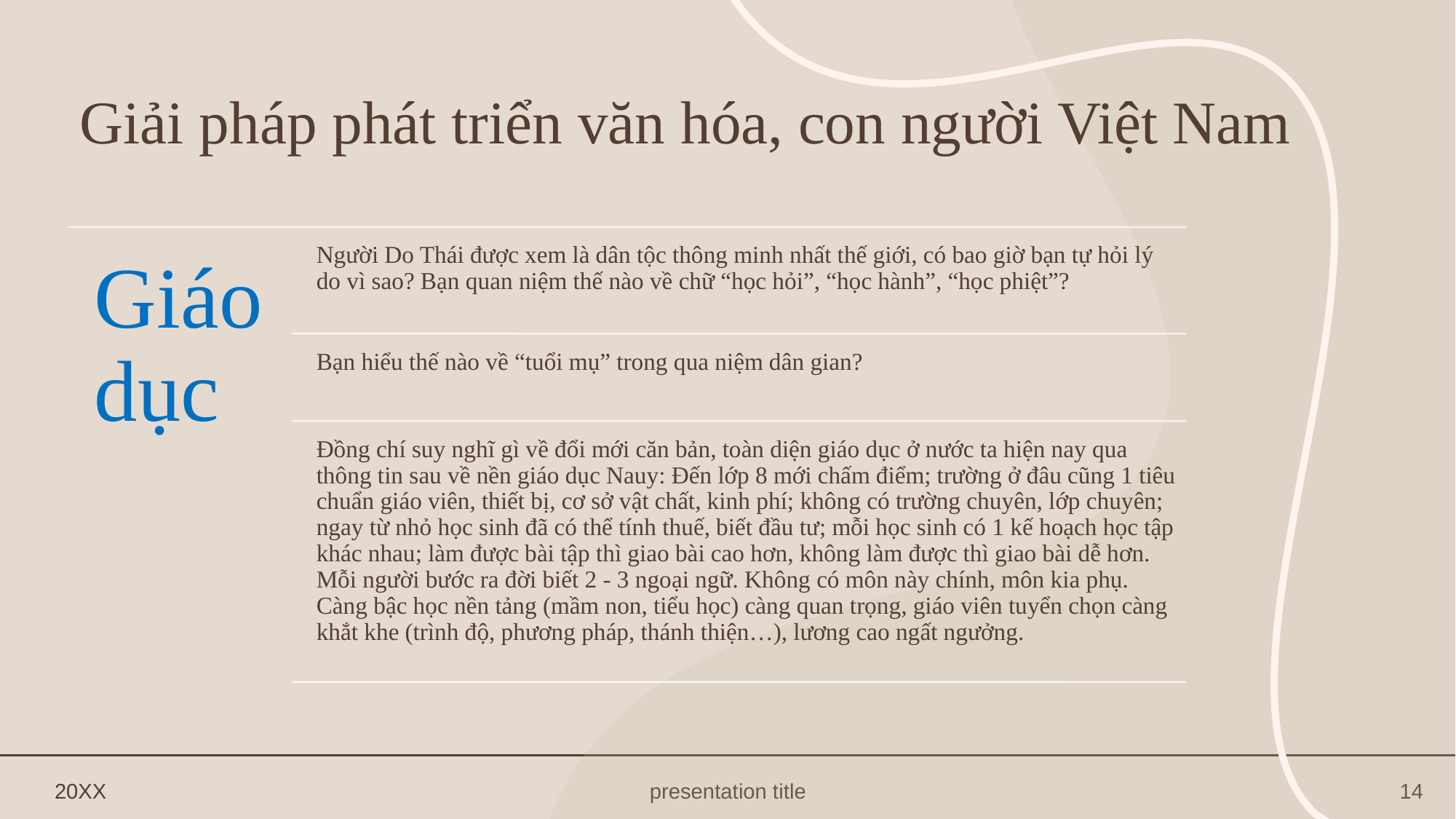

# Giải pháp phát triển văn hóa, con người Việt Nam
Giáo dục
Người Do Thái được xem là dân tộc thông minh nhất thế giới, có bao giờ bạn tự hỏi lý do vì sao? Bạn quan niệm thế nào về chữ “học hỏi”, “học hành”, “học phiệt”?
Bạn hiểu thế nào về “tuổi mụ” trong qua niệm dân gian?
Đồng chí suy nghĩ gì về đổi mới căn bản, toàn diện giáo dục ở nước ta hiện nay qua thông tin sau về nền giáo dục Nauy: Đến lớp 8 mới chấm điểm; trường ở đâu cũng 1 tiêu chuẩn giáo viên, thiết bị, cơ sở vật chất, kinh phí; không có trường chuyên, lớp chuyên; ngay từ nhỏ học sinh đã có thể tính thuế, biết đầu tư; mỗi học sinh có 1 kế hoạch học tập khác nhau; làm được bài tập thì giao bài cao hơn, không làm được thì giao bài dễ hơn. Mỗi người bước ra đời biết 2 - 3 ngoại ngữ. Không có môn này chính, môn kia phụ. Càng bậc học nền tảng (mầm non, tiểu học) càng quan trọng, giáo viên tuyển chọn càng khắt khe (trình độ, phương pháp, thánh thiện…), lương cao ngất ngưởng.
20XX
presentation title
14